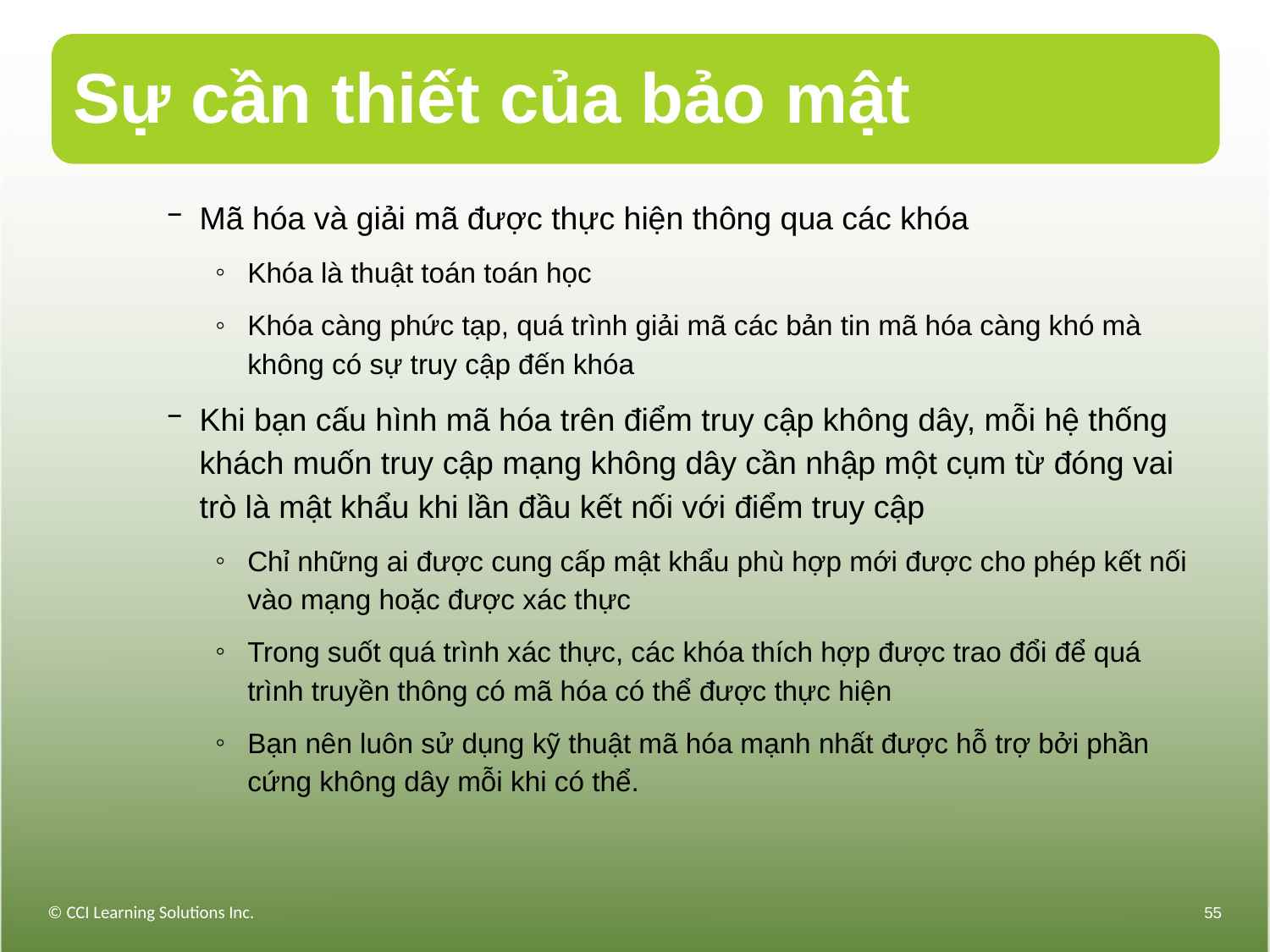

# Sự cần thiết của bảo mật
Mã hóa và giải mã được thực hiện thông qua các khóa
Khóa là thuật toán toán học
Khóa càng phức tạp, quá trình giải mã các bản tin mã hóa càng khó mà không có sự truy cập đến khóa
Khi bạn cấu hình mã hóa trên điểm truy cập không dây, mỗi hệ thống khách muốn truy cập mạng không dây cần nhập một cụm từ đóng vai trò là mật khẩu khi lần đầu kết nối với điểm truy cập
Chỉ những ai được cung cấp mật khẩu phù hợp mới được cho phép kết nối vào mạng hoặc được xác thực
Trong suốt quá trình xác thực, các khóa thích hợp được trao đổi để quá trình truyền thông có mã hóa có thể được thực hiện
Bạn nên luôn sử dụng kỹ thuật mã hóa mạnh nhất được hỗ trợ bởi phần cứng không dây mỗi khi có thể.

© CCI Learning Solutions Inc.
55